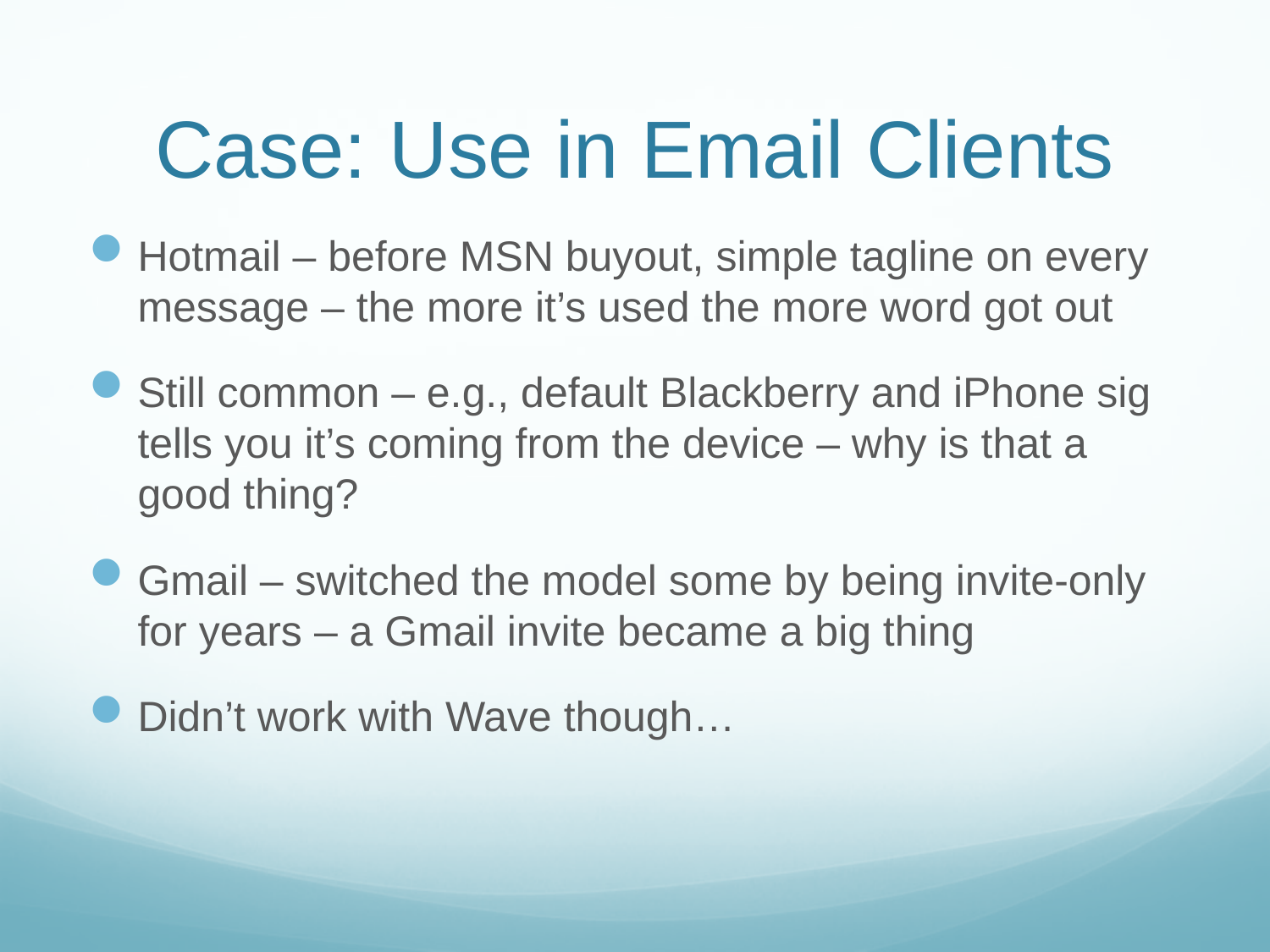

# Case: Use in Email Clients
Hotmail – before MSN buyout, simple tagline on every message – the more it’s used the more word got out
Still common – e.g., default Blackberry and iPhone sig tells you it’s coming from the device – why is that a good thing?
Gmail – switched the model some by being invite-only for years – a Gmail invite became a big thing
Didn’t work with Wave though…